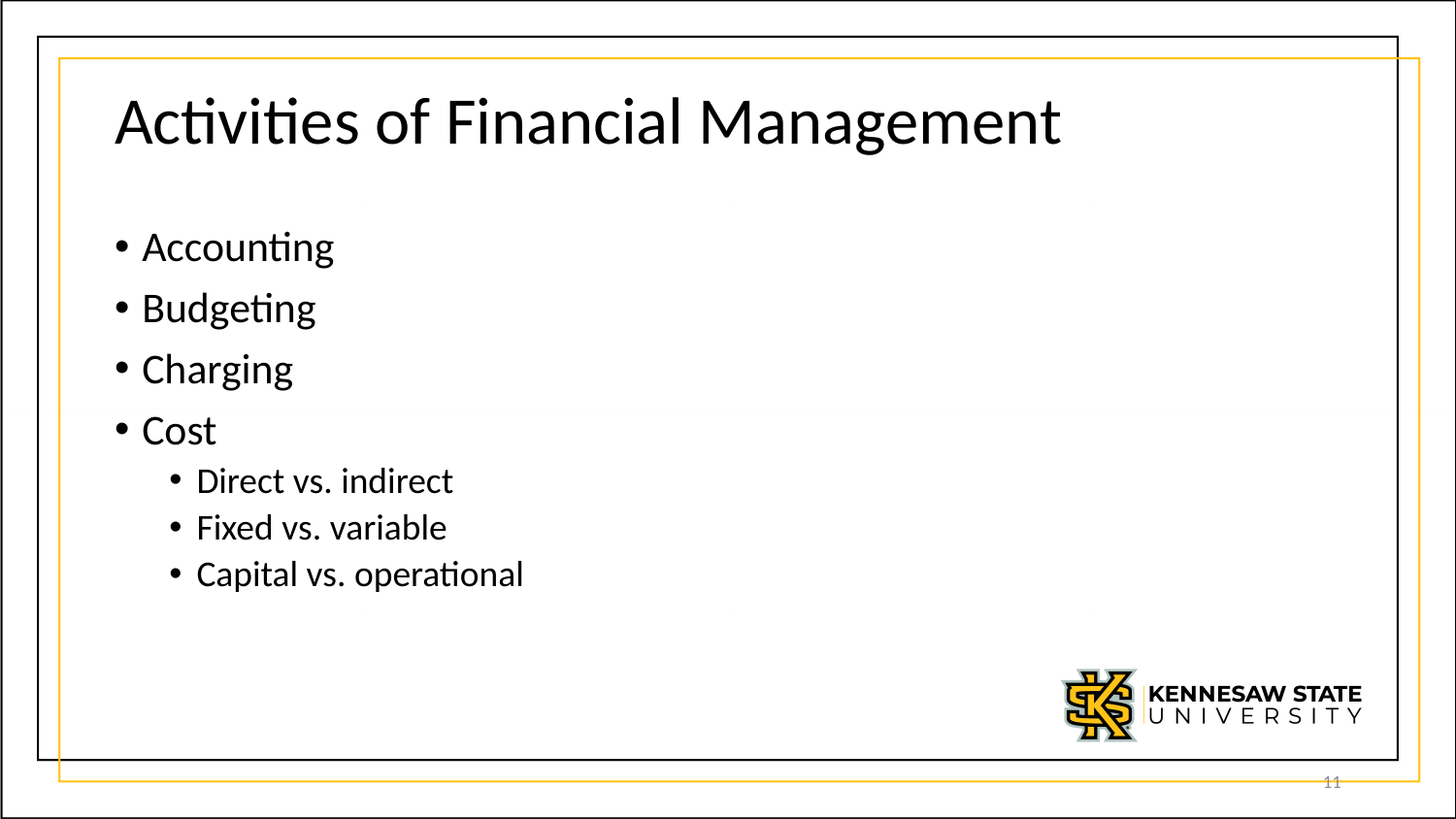

# Activities of Financial Management
Accounting
Budgeting
Charging
Cost
Direct vs. indirect
Fixed vs. variable
Capital vs. operational
11